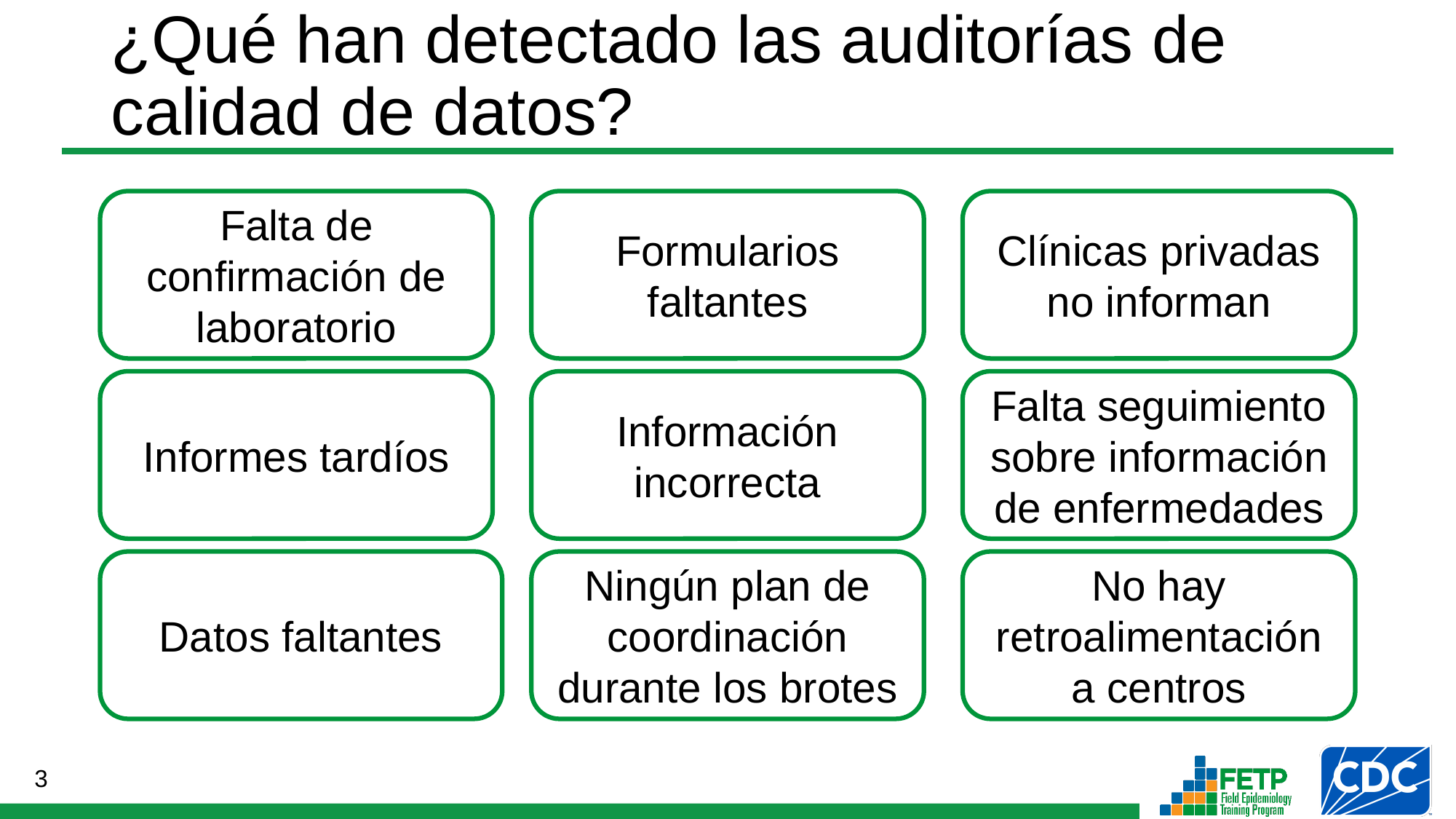

# ¿Qué han detectado las auditorías de calidad de datos?
Falta de confirmación de laboratorio
Formularios faltantes
Clínicas privadas no informan
Informes tardíos
Información incorrecta
Falta seguimiento sobre información de enfermedades
Datos faltantes
Ningún plan de coordinación durante los brotes
No hay retroalimentación a centros